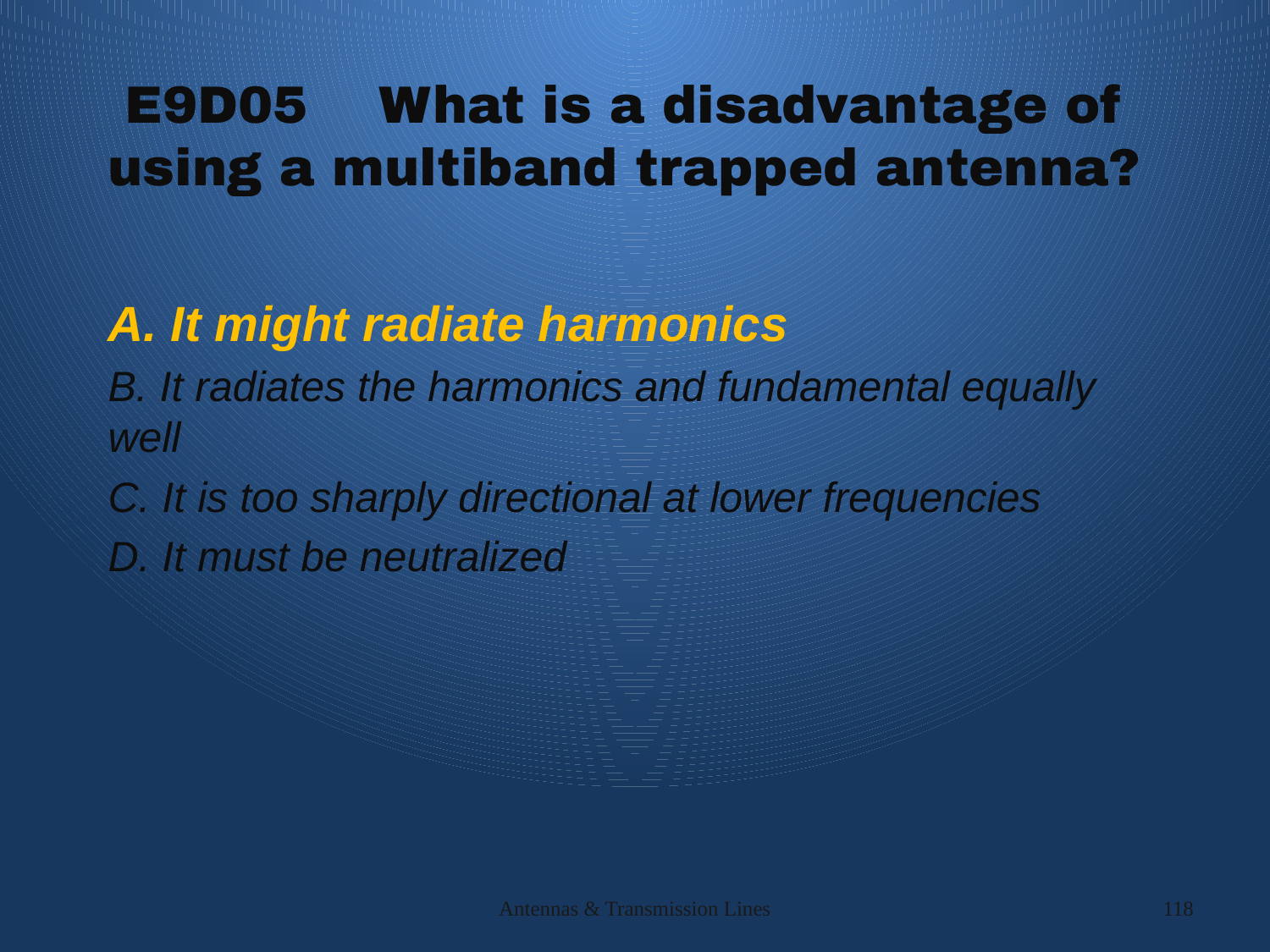

# E9D05    What is a disadvantage of using a multiband trapped antenna?
A. It might radiate harmonics
B. It radiates the harmonics and fundamental equally well
C. It is too sharply directional at lower frequencies
D. It must be neutralized
Antennas & Transmission Lines
118